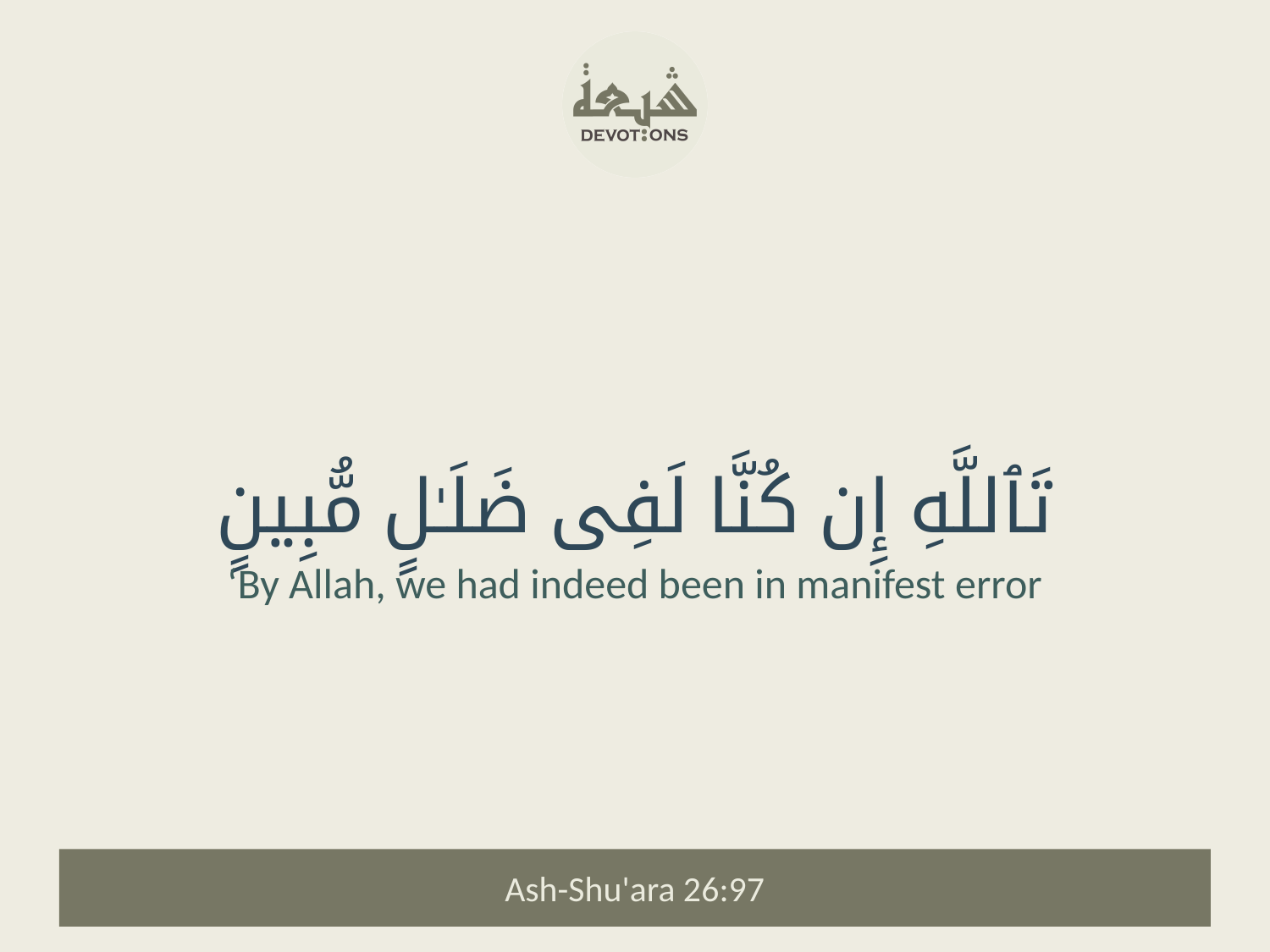

تَٱللَّهِ إِن كُنَّا لَفِى ضَلَـٰلٍ مُّبِينٍ
‘By Allah, we had indeed been in manifest error
Ash-Shu'ara 26:97